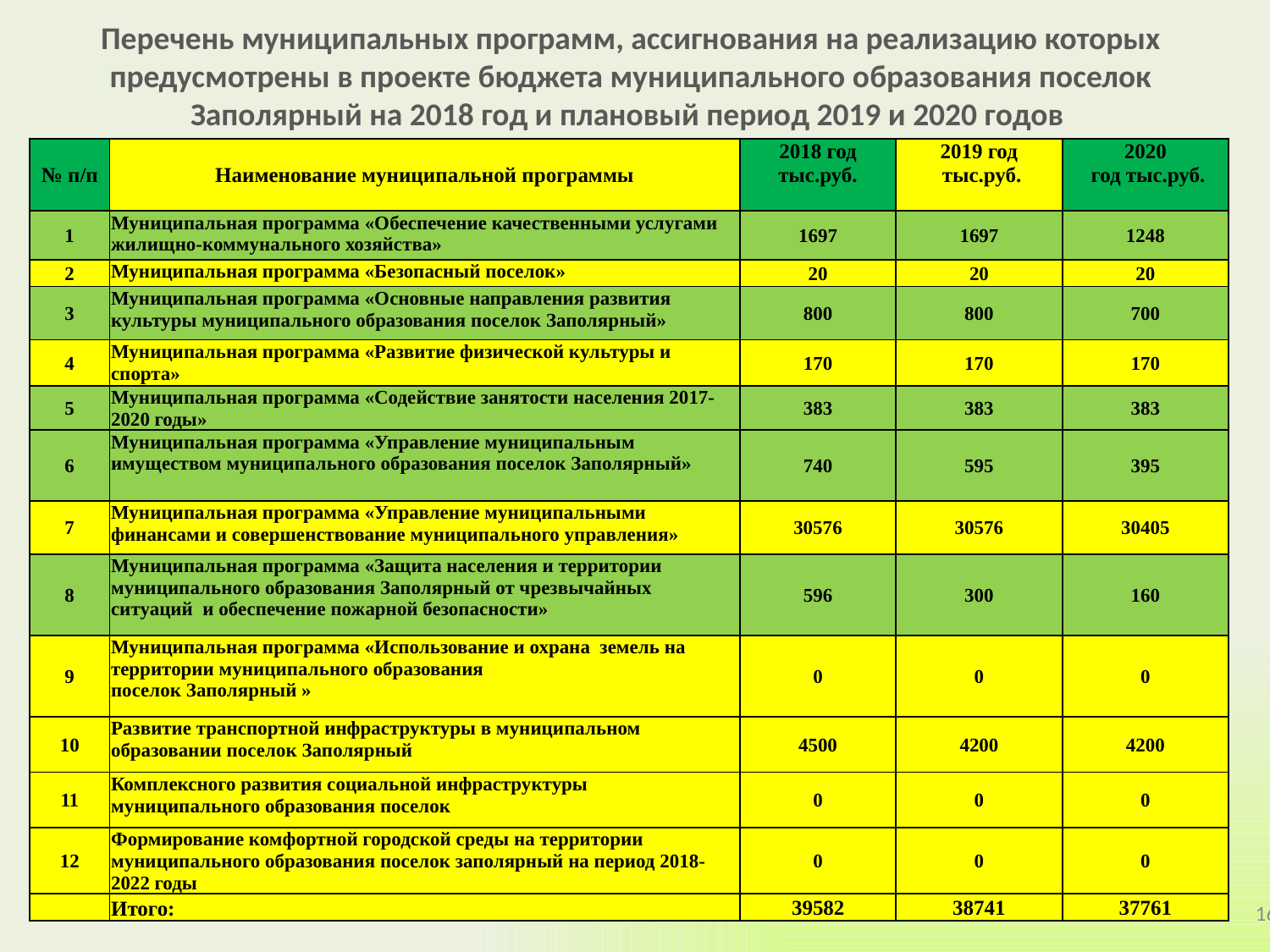

# Перечень муниципальных программ, ассигнования на реализацию которых предусмотрены в проекте бюджета муниципального образования поселок Заполярный на 2018 год и плановый период 2019 и 2020 годов
| № п/п | Наименование муниципальной программы | 2018 год тыс.руб. | 2019 год тыс.руб. | 2020 год тыс.руб. |
| --- | --- | --- | --- | --- |
| 1 | Муниципальная программа «Обеспечение качественными услугами жилищно-коммунального хозяйства» | 1697 | 1697 | 1248 |
| 2 | Муниципальная программа «Безопасный поселок» | 20 | 20 | 20 |
| 3 | Муниципальная программа «Основные направления развития культуры муниципального образования поселок Заполярный» | 800 | 800 | 700 |
| 4 | Муниципальная программа «Развитие физической культуры и спорта» | 170 | 170 | 170 |
| 5 | Муниципальная программа «Содействие занятости населения 2017-2020 годы» | 383 | 383 | 383 |
| 6 | Муниципальная программа «Управление муниципальным имуществом муниципального образования поселок Заполярный» | 740 | 595 | 395 |
| 7 | Муниципальная программа «Управление муниципальными финансами и совершенствование муниципального управления» | 30576 | 30576 | 30405 |
| 8 | Муниципальная программа «Защита населения и территории муниципального образования Заполярный от чрезвычайных ситуаций и обеспечение пожарной безопасности» | 596 | 300 | 160 |
| 9 | Муниципальная программа «Использование и охрана земель на территории муниципального образования поселок Заполярный » | 0 | 0 | 0 |
| 10 | Развитие транспортной инфраструктуры в муниципальном образовании поселок Заполярный | 4500 | 4200 | 4200 |
| 11 | Комплексного развития социальной инфраструктуры муниципального образования поселок | 0 | 0 | 0 |
| 12 | Формирование комфортной городской среды на территории муниципального образования поселок заполярный на период 2018-2022 годы | 0 | 0 | 0 |
|  | Итого: | 39582 | 38741 | 37761 |
16